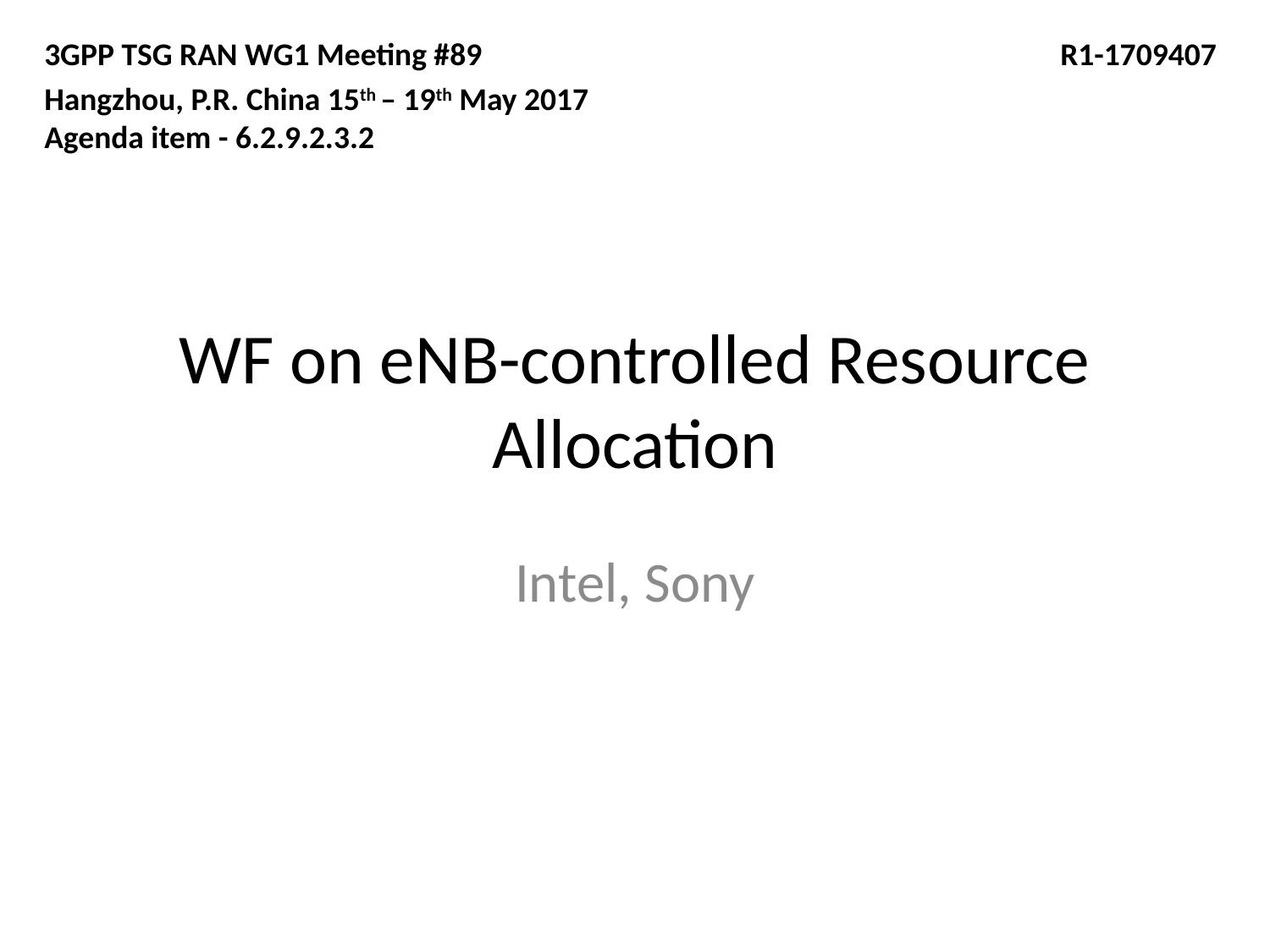

3GPP TSG RAN WG1 Meeting #89                                            	                  	R1-1709407
Hangzhou, P.R. China 15th – 19th May 2017
Agenda item - 6.2.9.2.3.2
# WF on eNB-controlled Resource Allocation
Intel, Sony